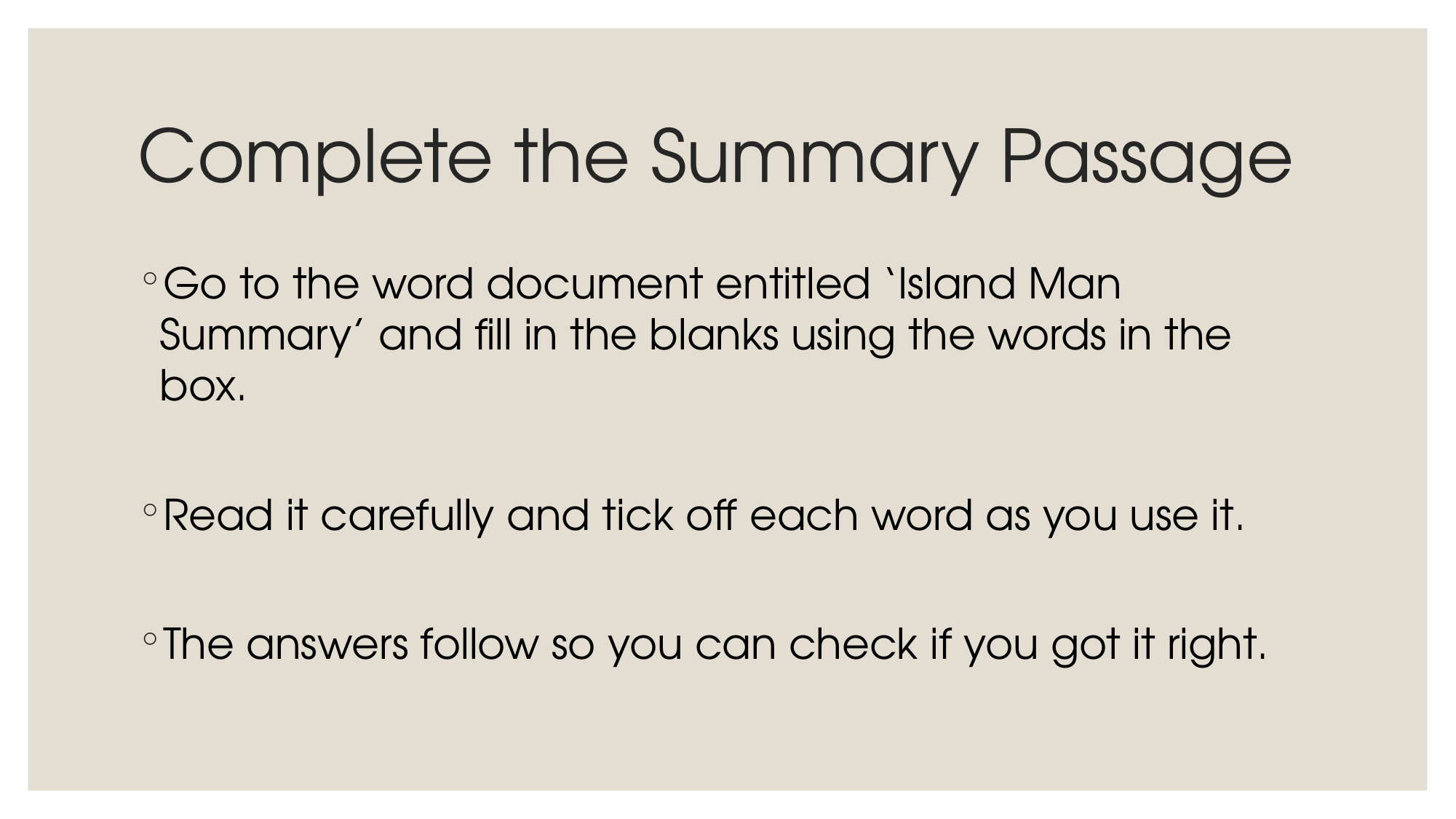

# Complete the Summary Passage
Go to the word document entitled ‘Island Man Summary’ and fill in the blanks using the words in the box.

Read it carefully and tick off each word as you use it.

The answers follow so you can check if you got it right.